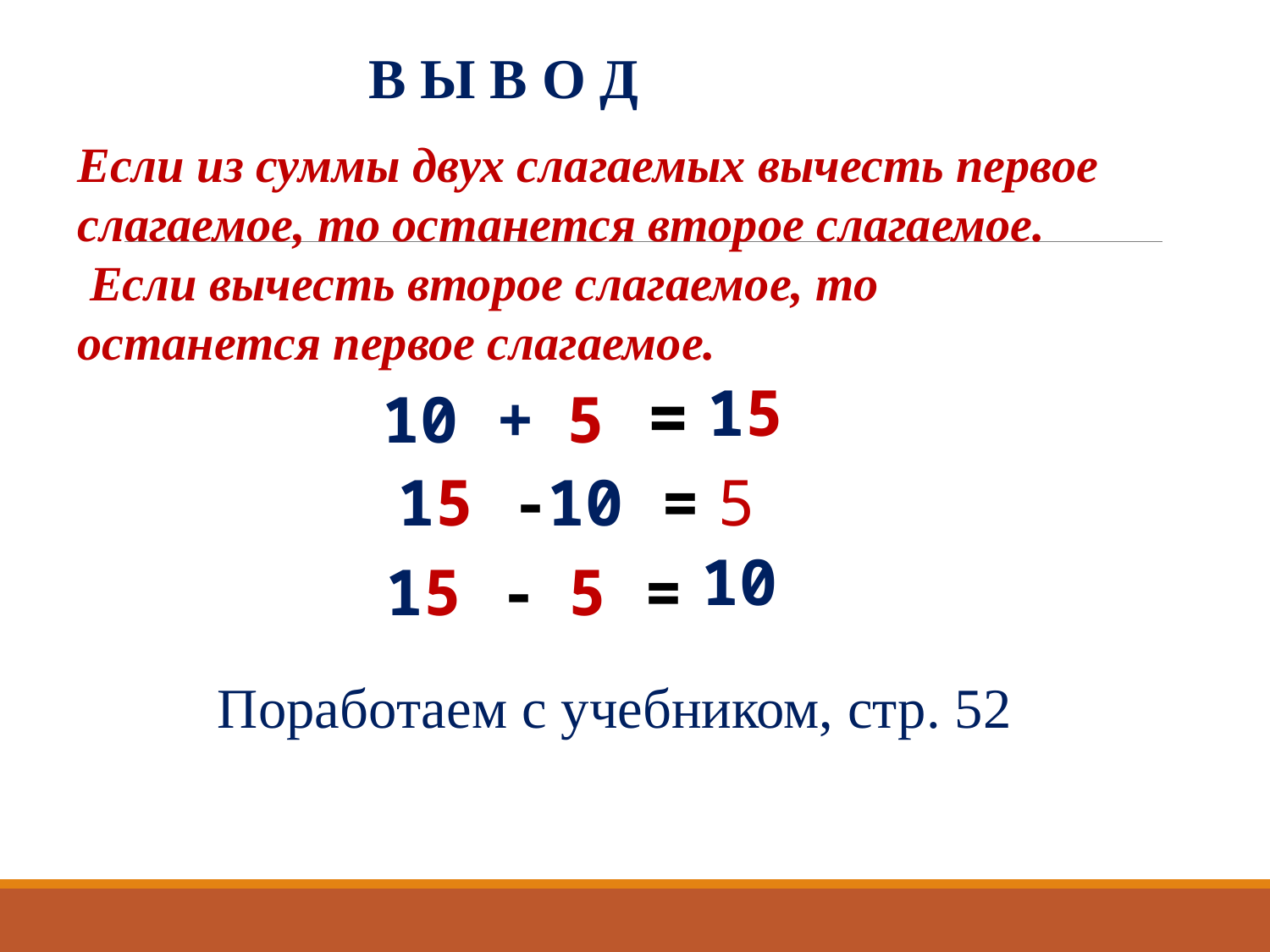

В Ы В О Д
Если из суммы двух слагаемых вычесть первое слагаемое, то останется второе слагаемое.
 Если вычесть второе слагаемое, то останется первое слагаемое.
10 +
5 =
15
15 -
10 =
5

10
15 -
5 =
Поработаем с учебником, стр. 52